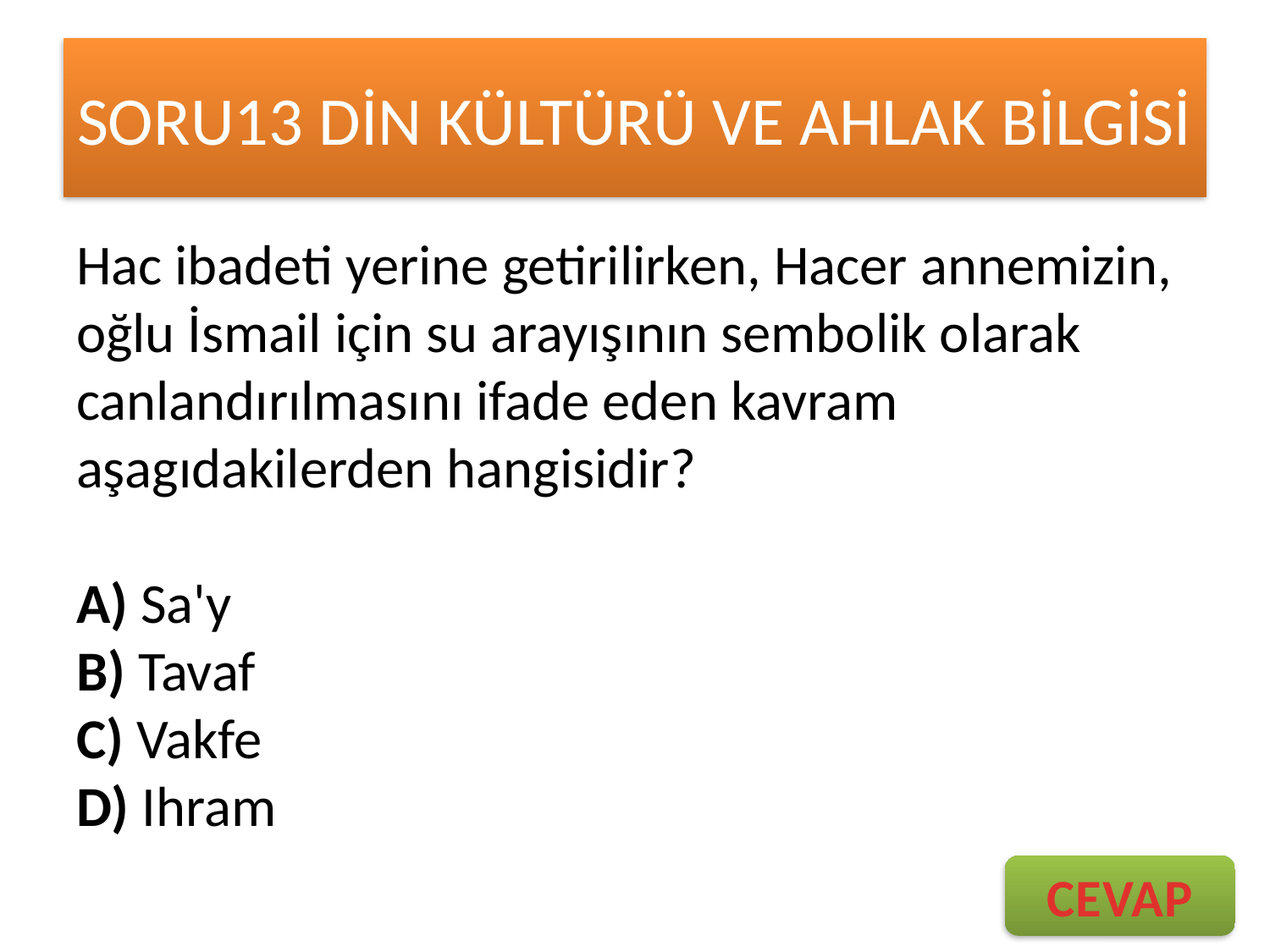

# SORU13 DİN KÜLTÜRÜ VE AHLAK BİLGİSİ
Hac ibadeti yerine getirilirken, Hacer annemizin, oğlu İsmail için su arayışının sembolik olarak canlandırılmasını ifade eden kavram aşagıdakilerden hangisidir?
A) Sa'y
B) Tavaf
C) Vakfe
D) Ihram
CEVAP